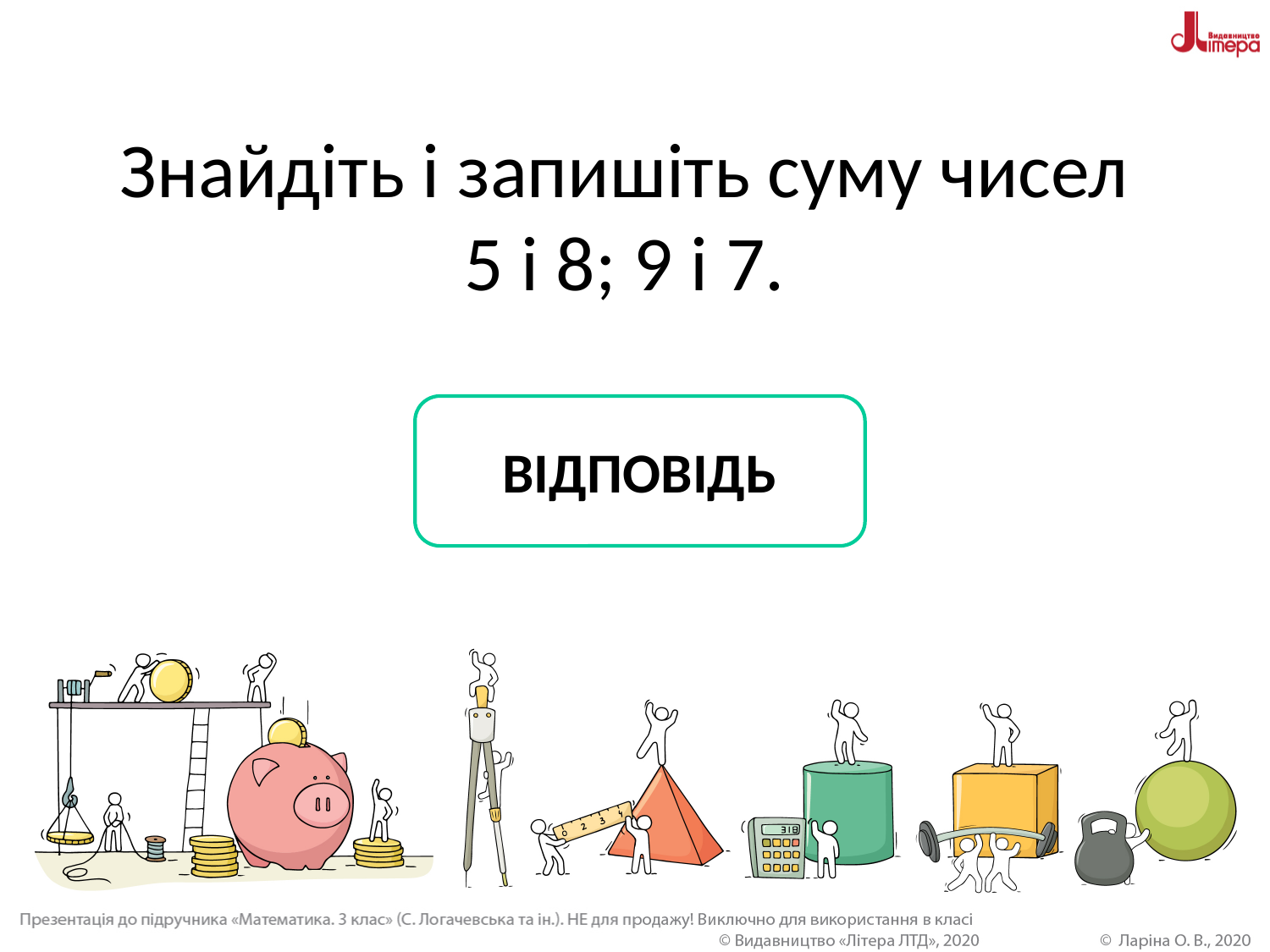

# Знайдіть і запишіть суму чисел 5 і 8; 9 і 7.

ВІДПОВІДЬ